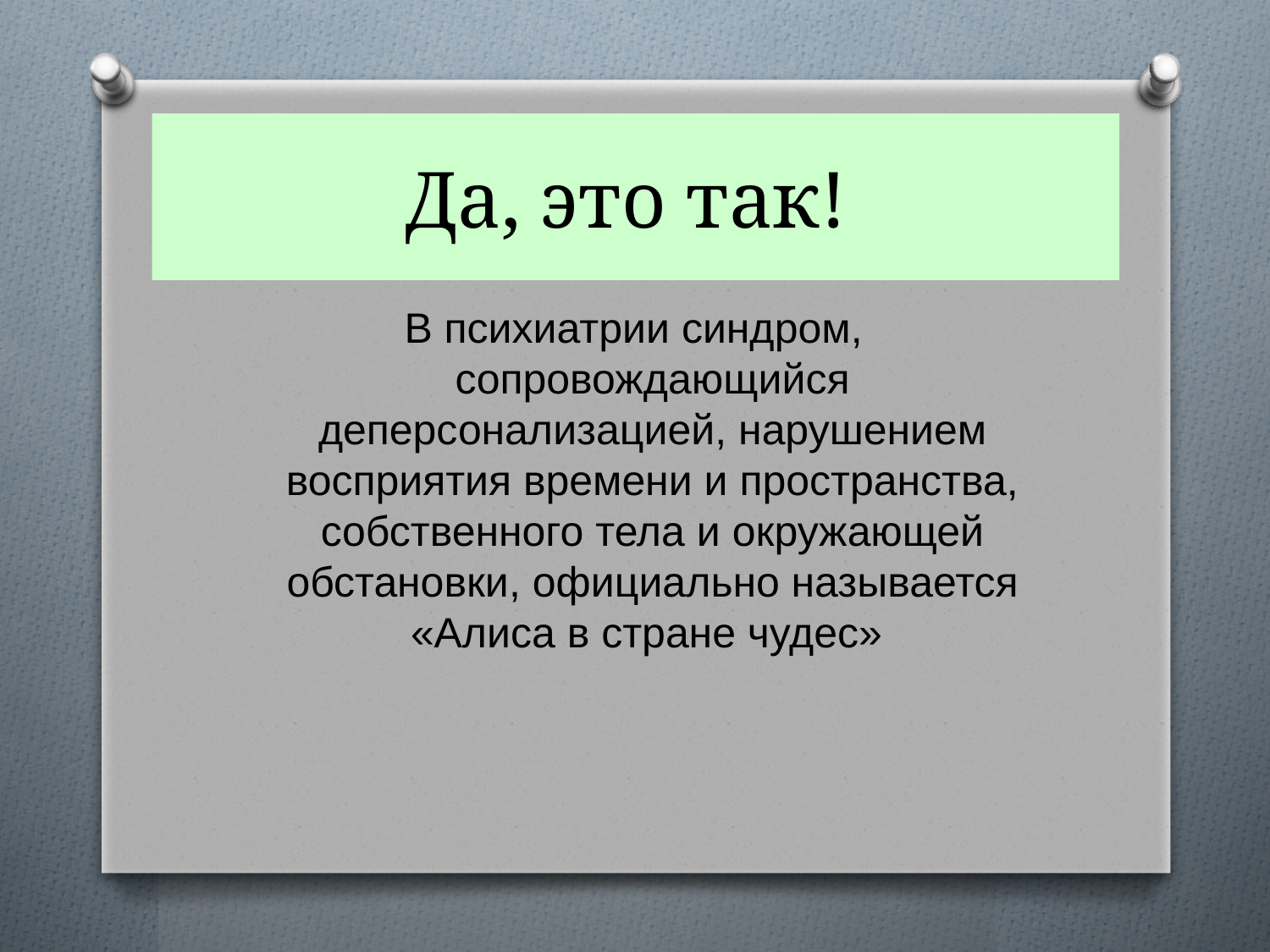

# Да, это так!
В психиатрии синдром, сопровождающийся деперсонализацией, нарушением восприятия времени и пространства, собственного тела и окружающей обстановки, официально называется «Алиса в стране чудес»